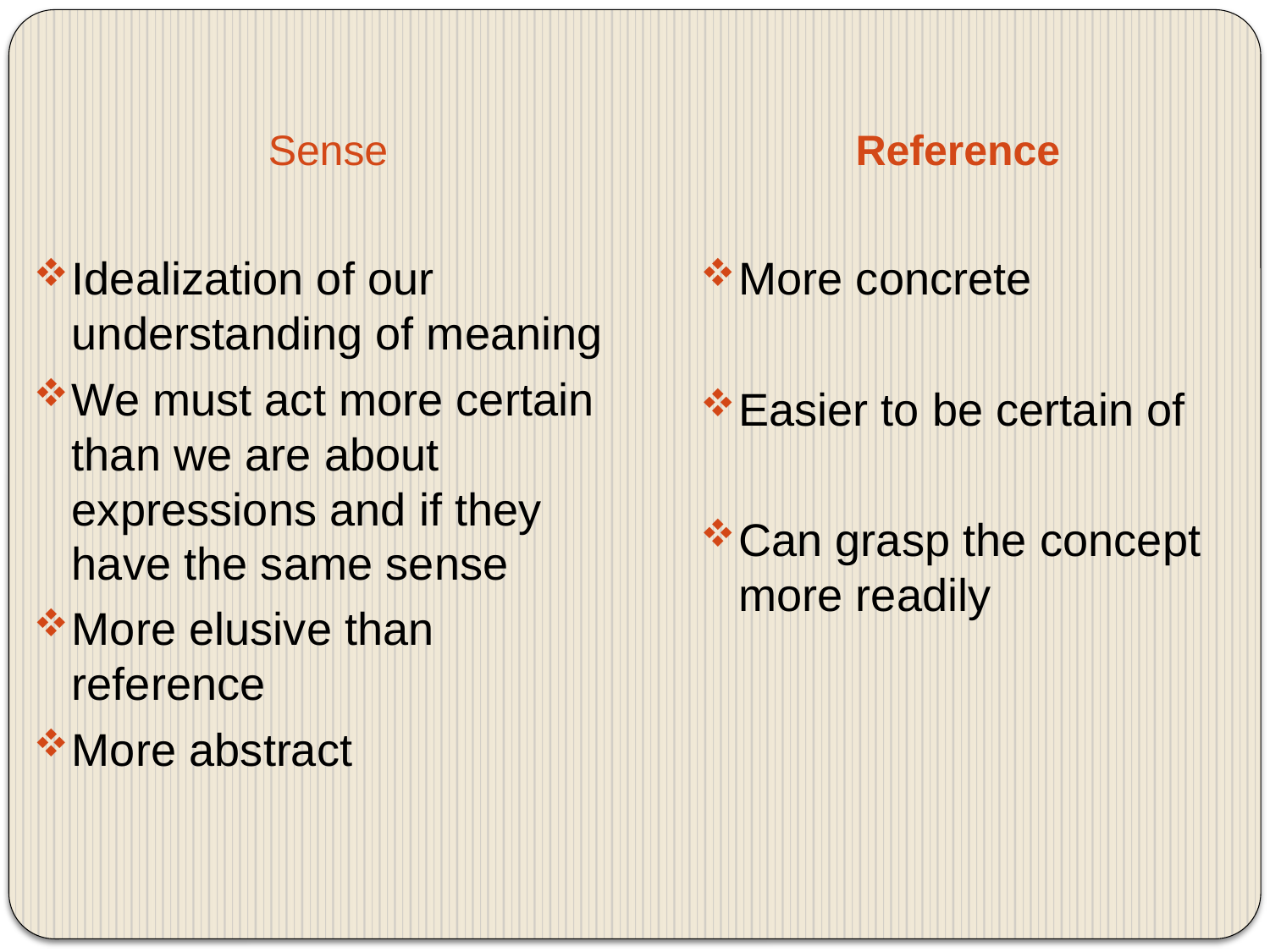

#
Sense
Reference
Idealization of our understanding of meaning
We must act more certain than we are about expressions and if they have the same sense
More elusive than reference
More abstract
More concrete

Easier to be certain of

Can grasp the concept more readily